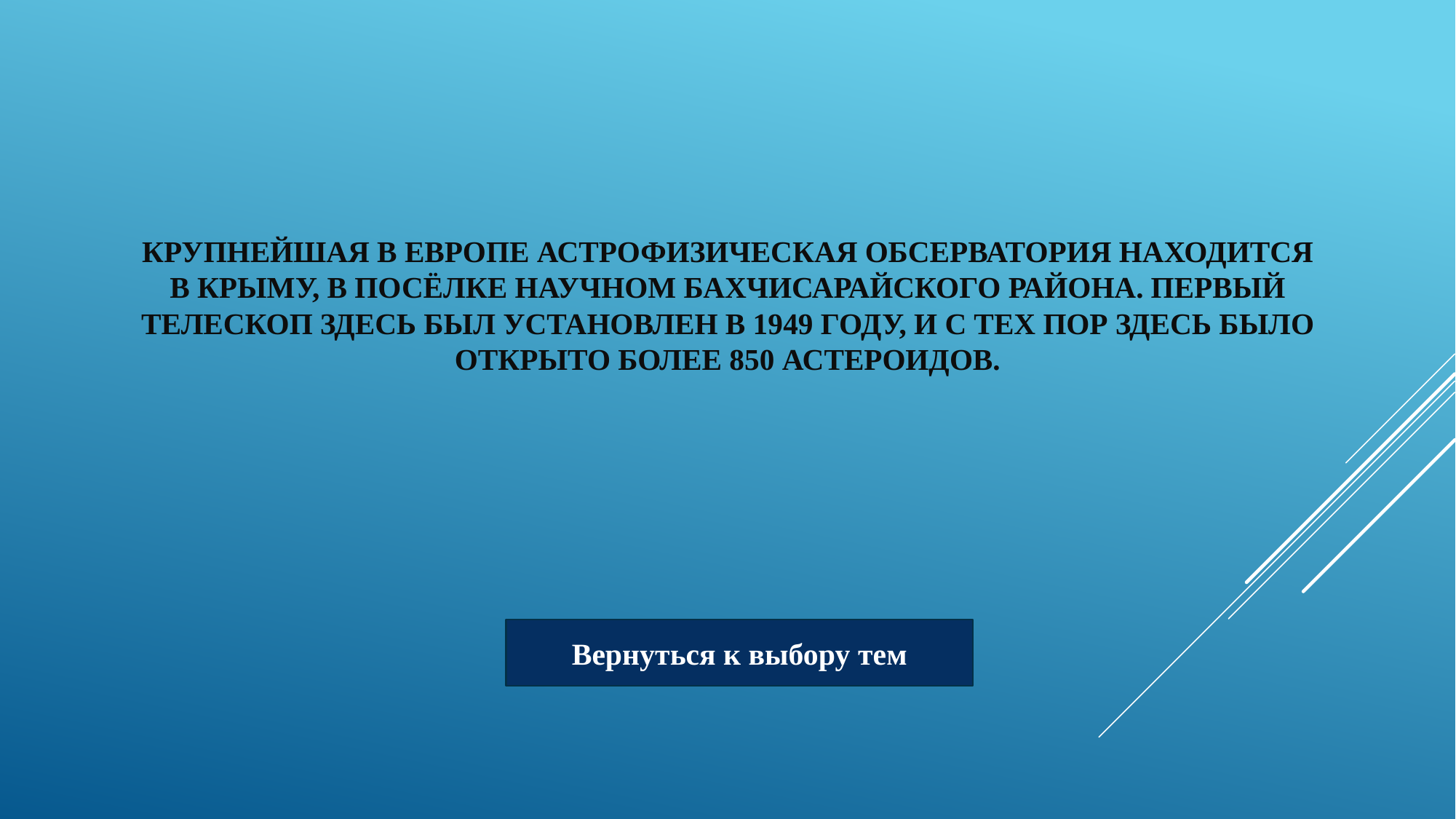

# Крупнейшая в Европе астрофизическая обсерватория находится в Крыму, в посёлке Научном Бахчисарайского района. Первый телескоп здесь был установлен в 1949 году, и с тех пор здесь было открыто более 850 астероидов.